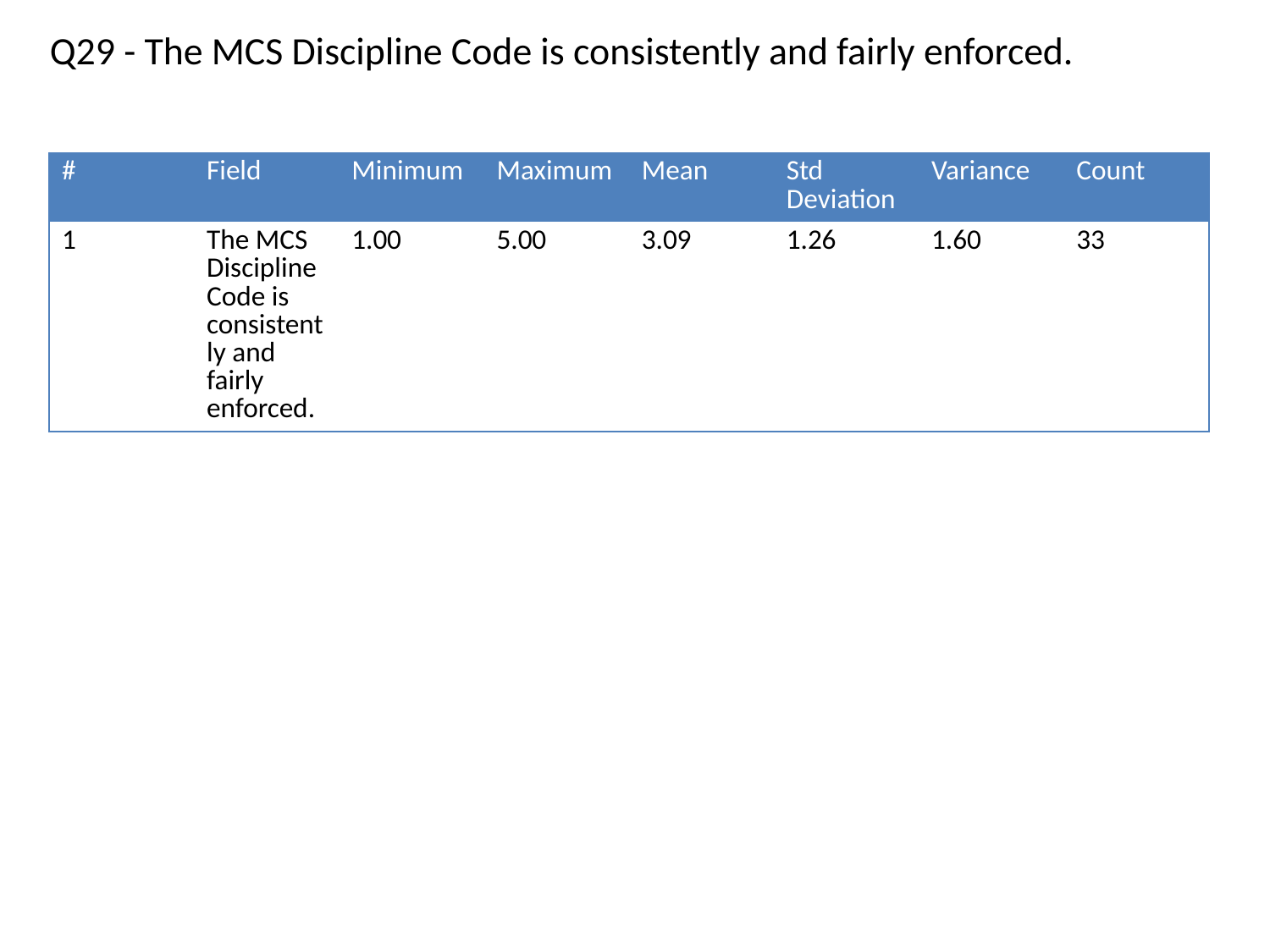

Q29 - The MCS Discipline Code is consistently and fairly enforced.
| # | Field | Minimum | Maximum | Mean | Std Deviation | Variance | Count |
| --- | --- | --- | --- | --- | --- | --- | --- |
| 1 | The MCS Discipline Code is consistently and fairly enforced. | 1.00 | 5.00 | 3.09 | 1.26 | 1.60 | 33 |